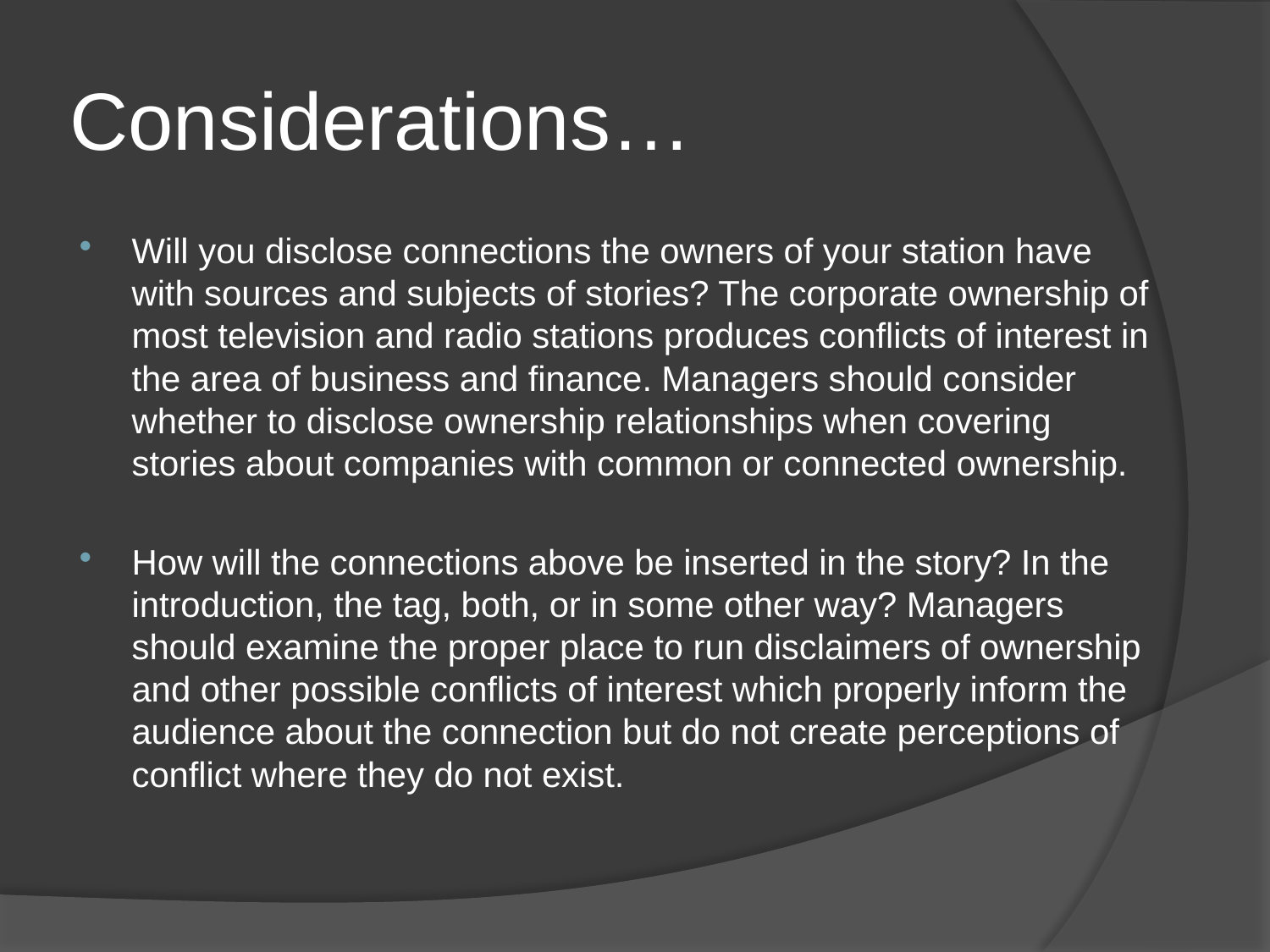

# Considerations…
Will you disclose connections the owners of your station have with sources and subjects of stories? The corporate ownership of most television and radio stations produces conflicts of interest in the area of business and finance. Managers should consider whether to disclose ownership relationships when covering stories about companies with common or connected ownership.

How will the connections above be inserted in the story? In the introduction, the tag, both, or in some other way? Managers should examine the proper place to run disclaimers of ownership and other possible conflicts of interest which properly inform the audience about the connection but do not create perceptions of conflict where they do not exist.